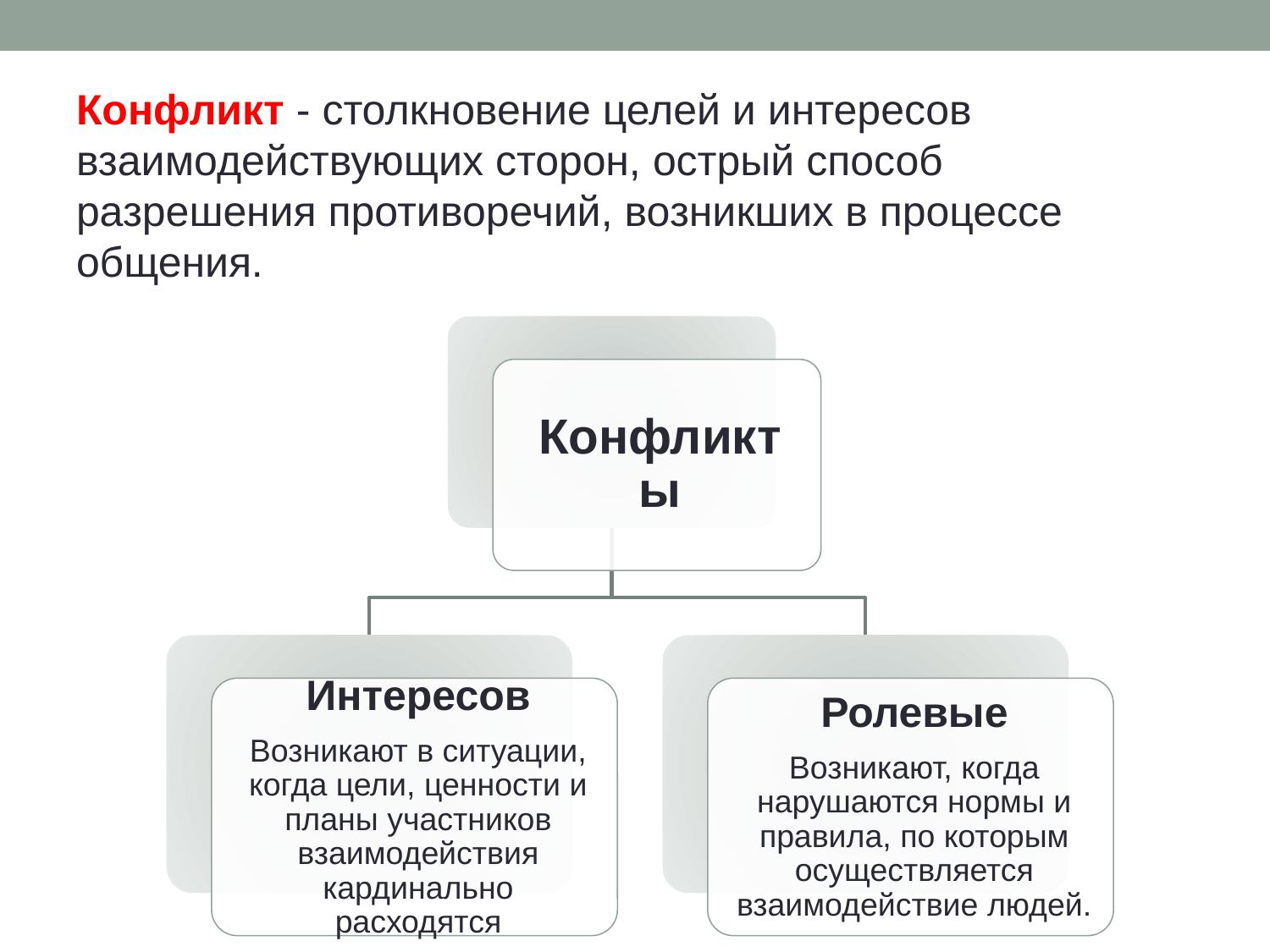

Конфликт - столкновение целей и интересов взаимодействующих сторон, острый способ разрешения противоречий, возникших в процессе общения.

Конфликты
Интересов
Возникают в ситуации, когда цели, ценности и планы участников взаимодействия кардинально расходятся
Ролевые
Возникают, когда нарушаются нормы и правила, по которым осуществляется взаимодействие людей.